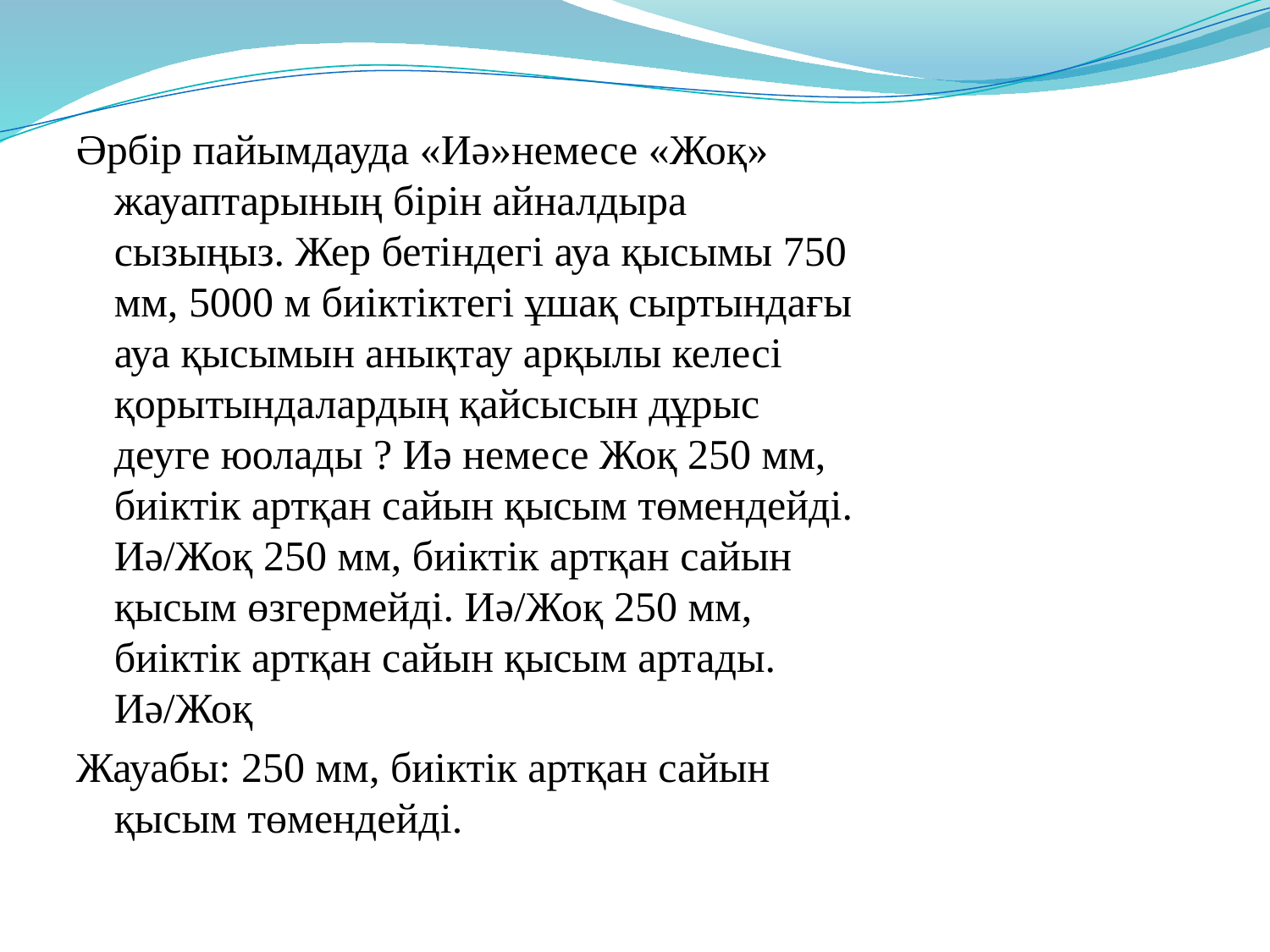

Әрбір пайымдауда «Иә»немесе «Жоқ» жауаптарының бірін айналдыра сызыңыз. Жер бетіндегі ауа қысымы 750 мм, 5000 м биіктіктегі ұшақ сыртындағы ауа қысымын анықтау арқылы келесі қорытындалардың қайсысын дұрыс деуге юолады ? Иә немесе Жоқ 250 мм, биіктік артқан сайын қысым төмендейді. Иә/Жоқ 250 мм, биіктік артқан сайын қысым өзгермейді. Иә/Жоқ 250 мм, биіктік артқан сайын қысым артады. Иә/Жоқ
Жауабы: 250 мм, биіктік артқан сайын қысым төмендейді.